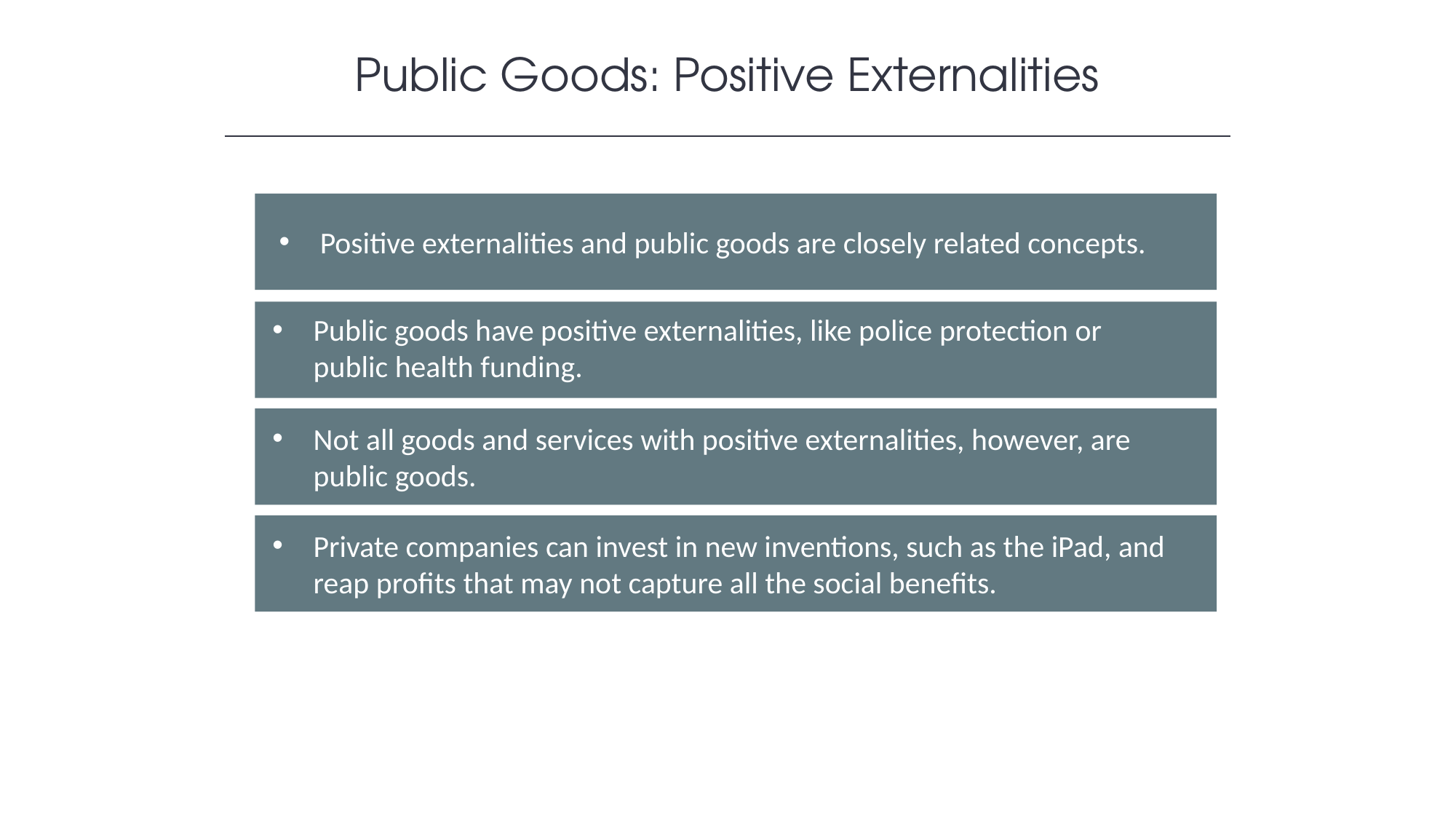

Public Goods: Positive Externalities

Positive externalities and public goods are closely related concepts.

Public goods have positive externalities, like police protection or public health funding.

Not all goods and services with positive externalities, however, are public goods.

Private companies can invest in new inventions, such as the iPad, and reap profits that may not capture all the social benefits.